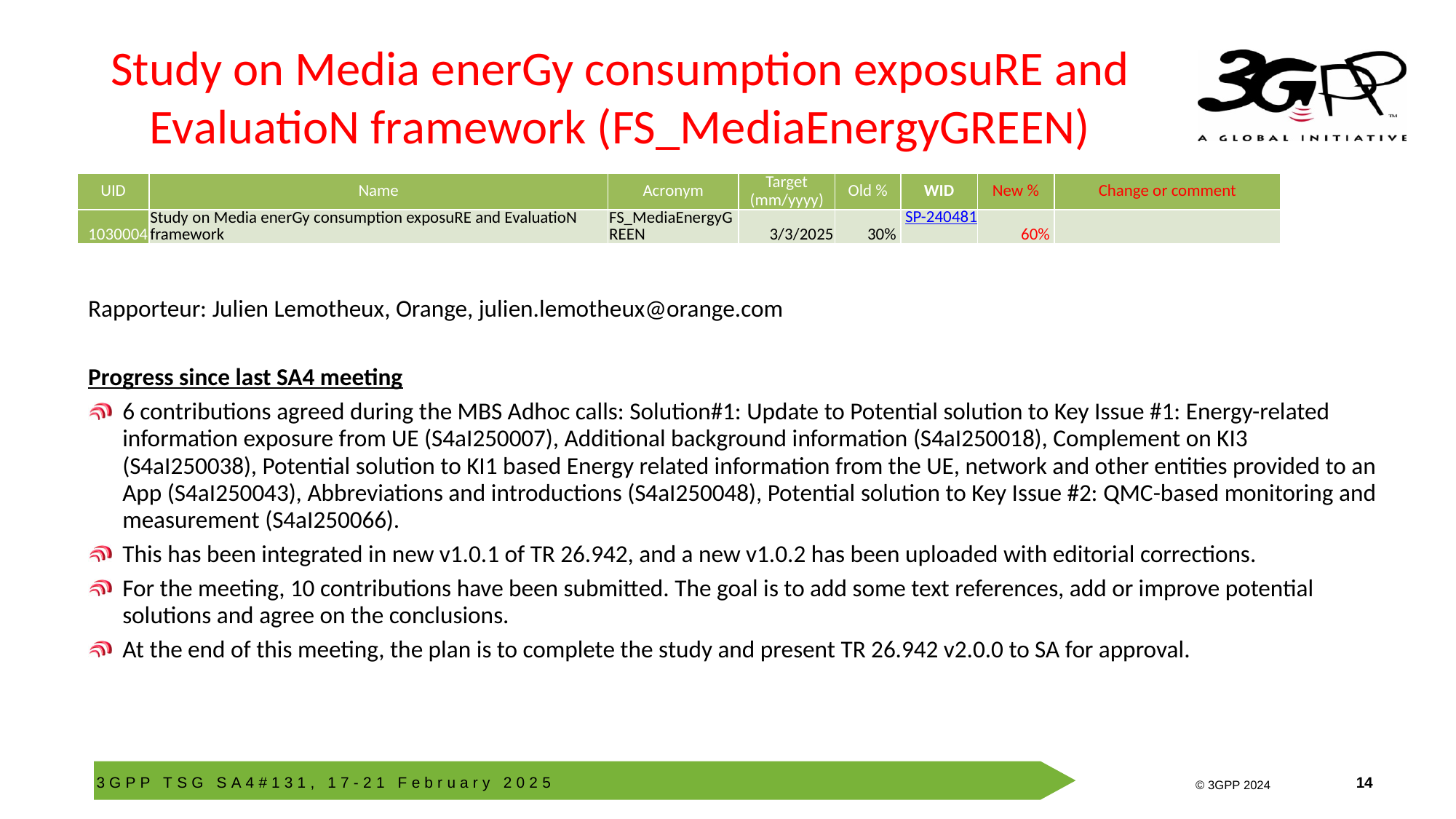

# Study on Media enerGy consumption exposuRE and EvaluatioN framework (FS_MediaEnergyGREEN)
| UID | Name | Acronym | Target (mm/yyyy) | Old % | WID | New % | Change or comment |
| --- | --- | --- | --- | --- | --- | --- | --- |
| 1030004 | Study on Media enerGy consumption exposuRE and EvaluatioN framework | FS\_MediaEnergyGREEN | 3/3/2025 | 30% | SP-240481 | 60% |  |
Rapporteur: Julien Lemotheux, Orange, julien.lemotheux@orange.com

Progress since last SA4 meeting
6 contributions agreed during the MBS Adhoc calls: Solution#1: Update to Potential solution to Key Issue #1: Energy-related information exposure from UE (S4aI250007), Additional background information (S4aI250018), Complement on KI3 (S4aI250038), Potential solution to KI1 based Energy related information from the UE, network and other entities provided to an App (S4aI250043), Abbreviations and introductions (S4aI250048), Potential solution to Key Issue #2: QMC-based monitoring and measurement (S4aI250066).
This has been integrated in new v1.0.1 of TR 26.942, and a new v1.0.2 has been uploaded with editorial corrections.
For the meeting, 10 contributions have been submitted. The goal is to add some text references, add or improve potential solutions and agree on the conclusions.
At the end of this meeting, the plan is to complete the study and present TR 26.942 v2.0.0 to SA for approval.